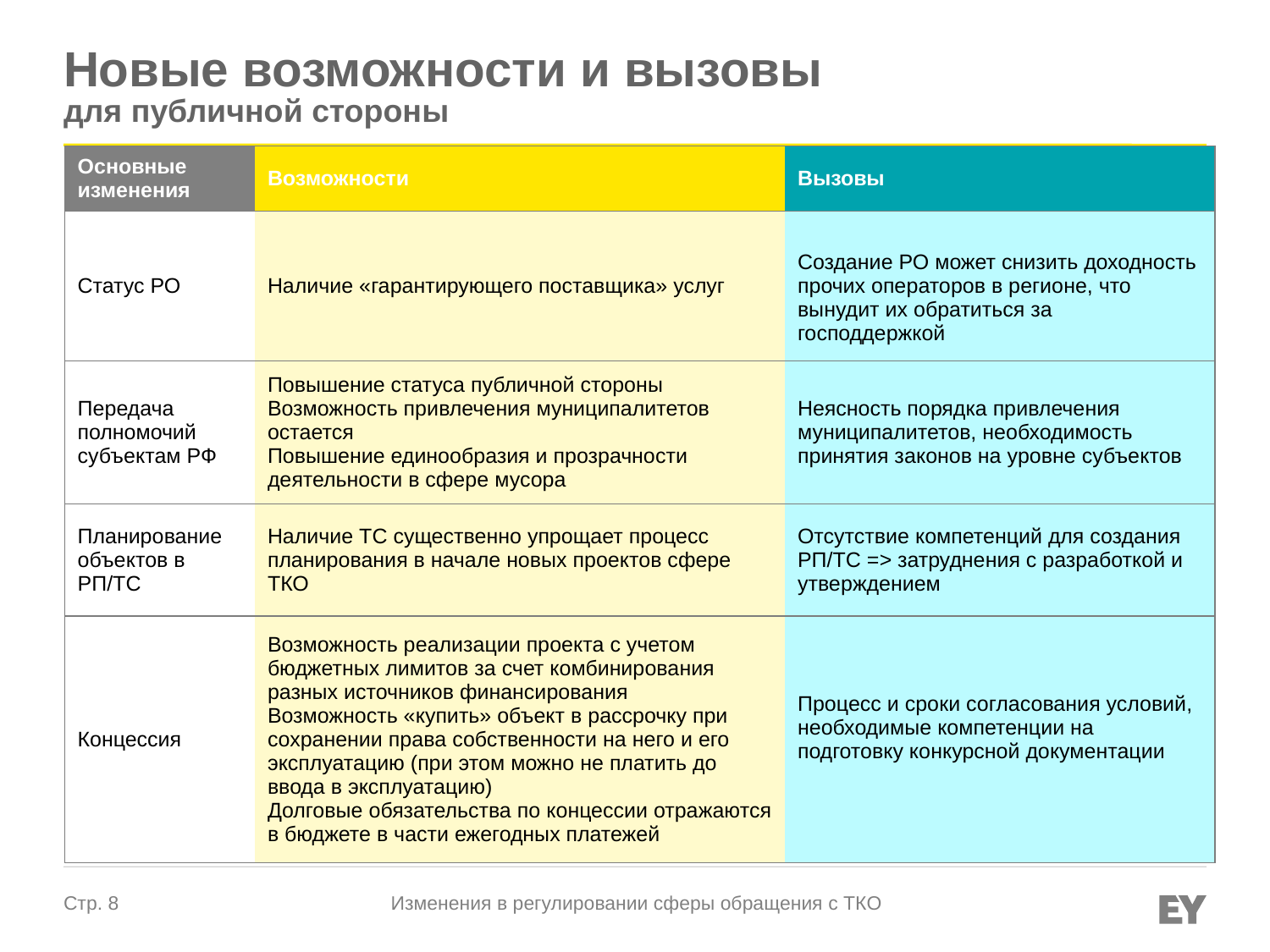

# Новые возможности и вызовы для публичной стороны
| Основные изменения | Возможности | Вызовы |
| --- | --- | --- |
| Статус РО | Наличие «гарантирующего поставщика» услуг | Создание РО может снизить доходность прочих операторов в регионе, что вынудит их обратиться за господдержкой |
| Передача полномочий субъектам РФ | Повышение статуса публичной стороны Возможность привлечения муниципалитетов остается Повышение единообразия и прозрачности деятельности в сфере мусора | Неясность порядка привлечения муниципалитетов, необходимость принятия законов на уровне субъектов |
| Планирование объектов в РП/ТС | Наличие ТС существенно упрощает процесс планирования в начале новых проектов сфере ТКО | Отсутствие компетенций для создания РП/ТС => затруднения с разработкой и утверждением |
| Концессия | Возможность реализации проекта с учетом бюджетных лимитов за счет комбинирования разных источников финансирования Возможность «купить» объект в рассрочку при сохранении права собственности на него и его эксплуатацию (при этом можно не платить до ввода в эксплуатацию) Долговые обязательства по концессии отражаются в бюджете в части ежегодных платежей | Процесс и сроки согласования условий, необходимые компетенции на подготовку конкурсной документации |
Изменения в регулировании сферы обращения с ТКО